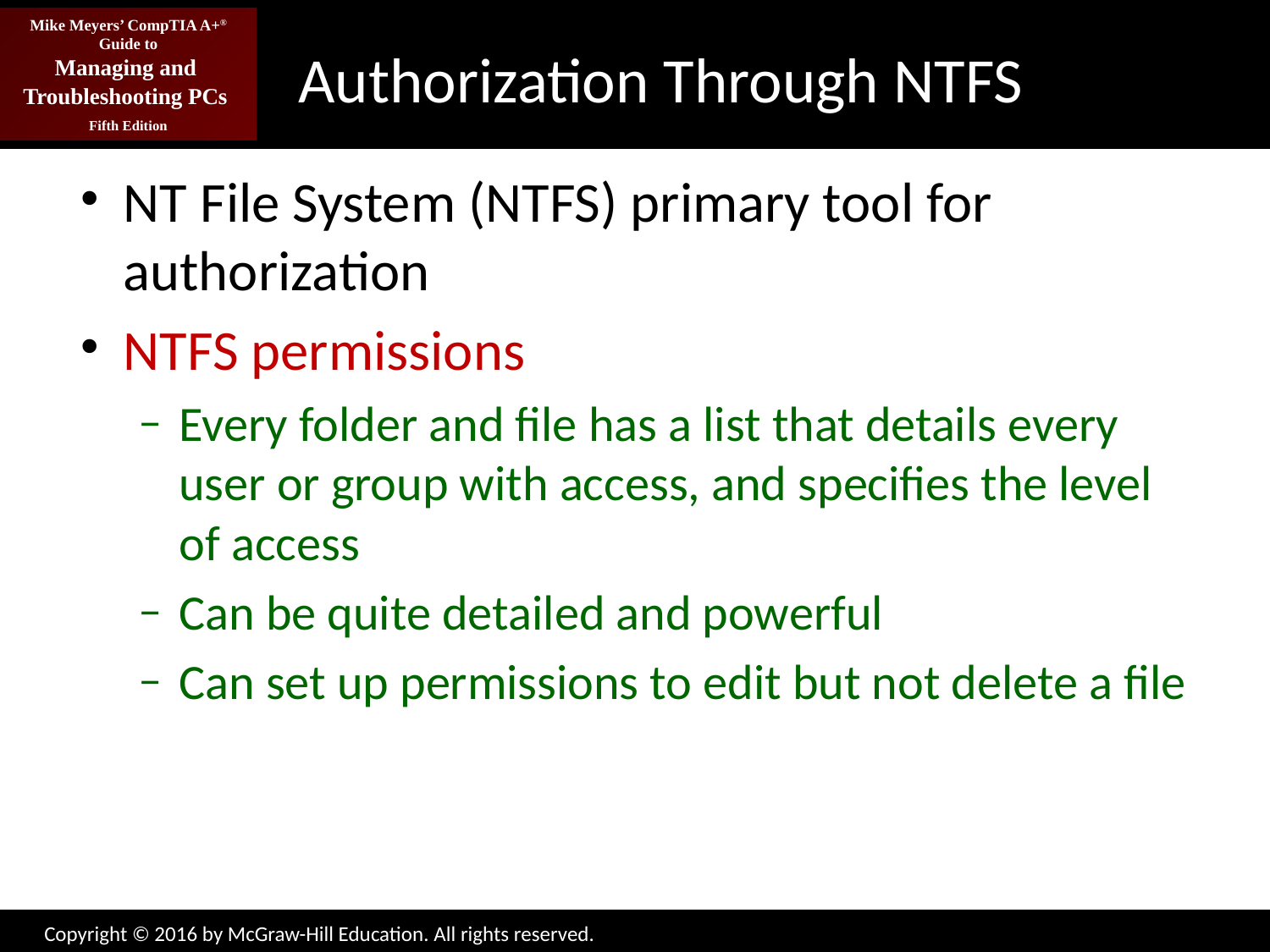

# Authorization Through NTFS
NT File System (NTFS) primary tool for authorization
NTFS permissions
Every folder and file has a list that details every user or group with access, and specifies the level of access
Can be quite detailed and powerful
Can set up permissions to edit but not delete a file